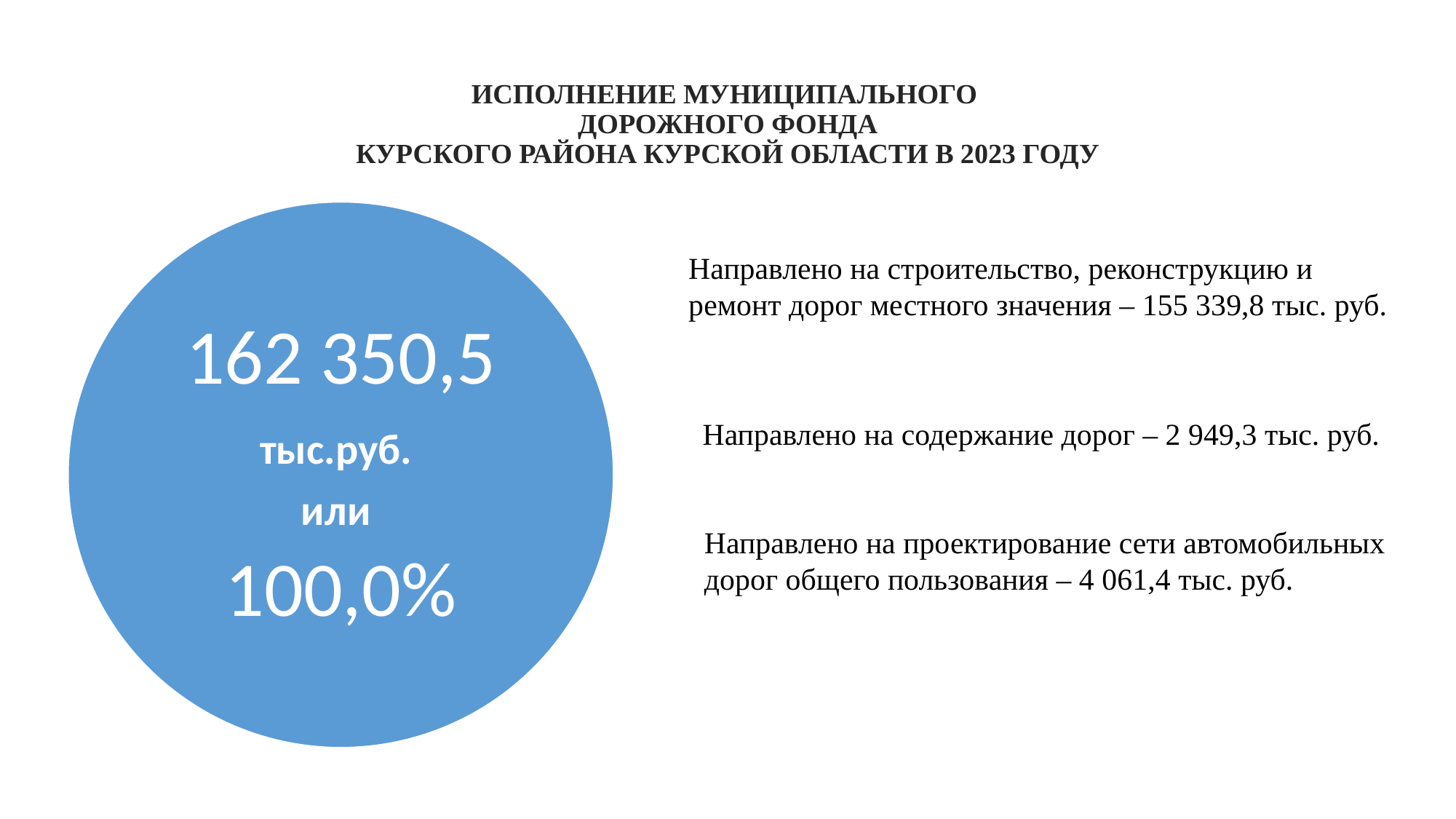

# ИСПОЛНЕНИЕ МУНИЦИПАЛЬНОГО ДОРОЖНОГО ФОНДА КУРСКОГО РАЙОНА КУРСКОЙ ОБЛАСТИ В 2023 ГОДУ

162 350,5
тыс.руб.
или
100,0%
Направлено на строительство, реконструкцию и ремонт дорог местного значения – 155 339,8 тыс. руб.
Направлено на содержание дорог – 2 949,3 тыс. руб.
Направлено на проектирование сети автомобильных дорог общего пользования – 4 061,4 тыс. руб.